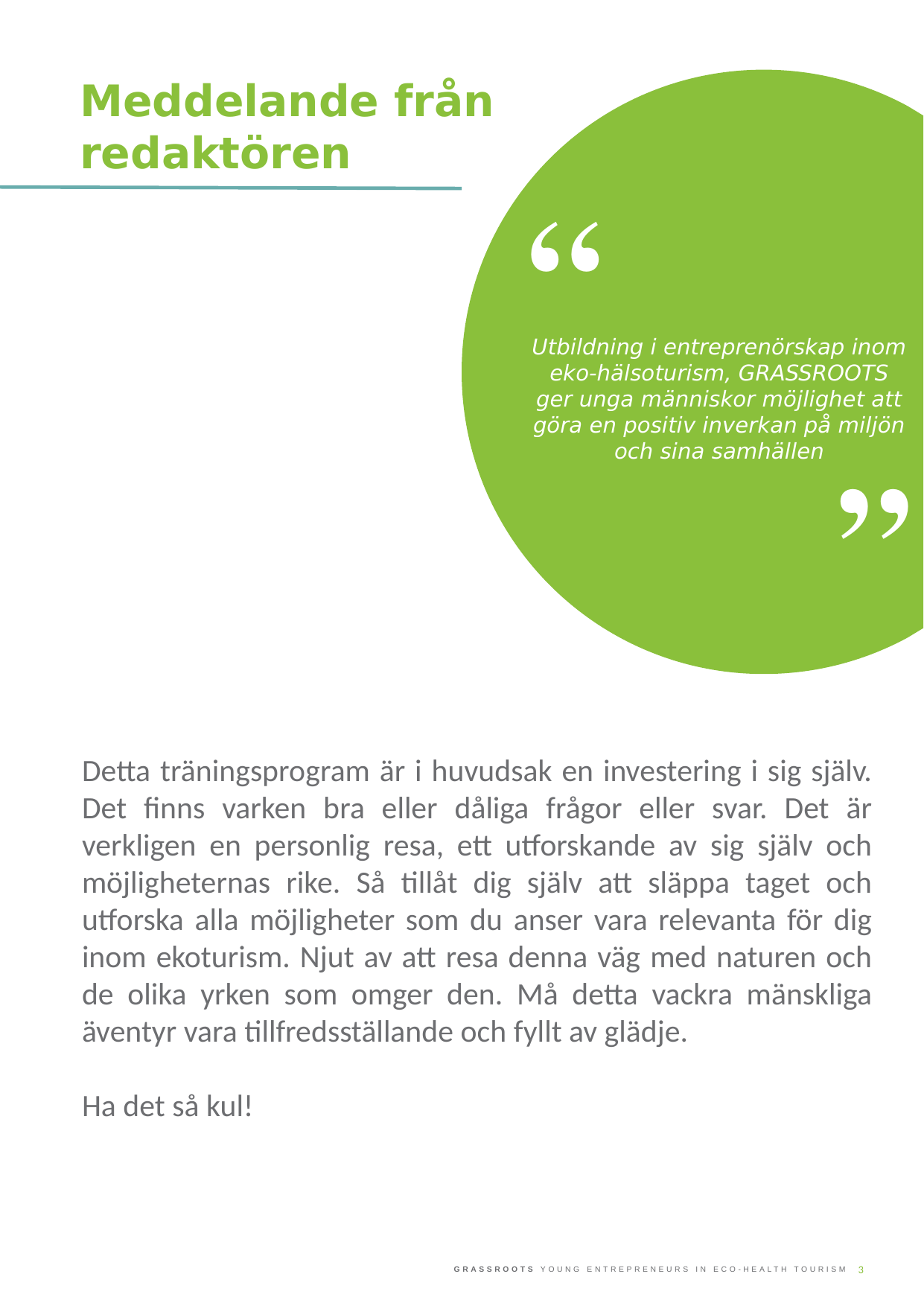

Meddelande från redaktören
“
Utbildning i entreprenörskap inom
eko-hälsoturism, GRASSROOTS ger unga människor möjlighet att göra en positiv inverkan på miljön och sina samhällen
”
Detta träningsprogram är i huvudsak en investering i sig själv. Det finns varken bra eller dåliga frågor eller svar. Det är verkligen en personlig resa, ett utforskande av sig själv och möjligheternas rike. Så tillåt dig själv att släppa taget och utforska alla möjligheter som du anser vara relevanta för dig inom ekoturism. Njut av att resa denna väg med naturen och de olika yrken som omger den. Må detta vackra mänskliga äventyr vara tillfredsställande och fyllt av glädje.

Ha det så kul!
3